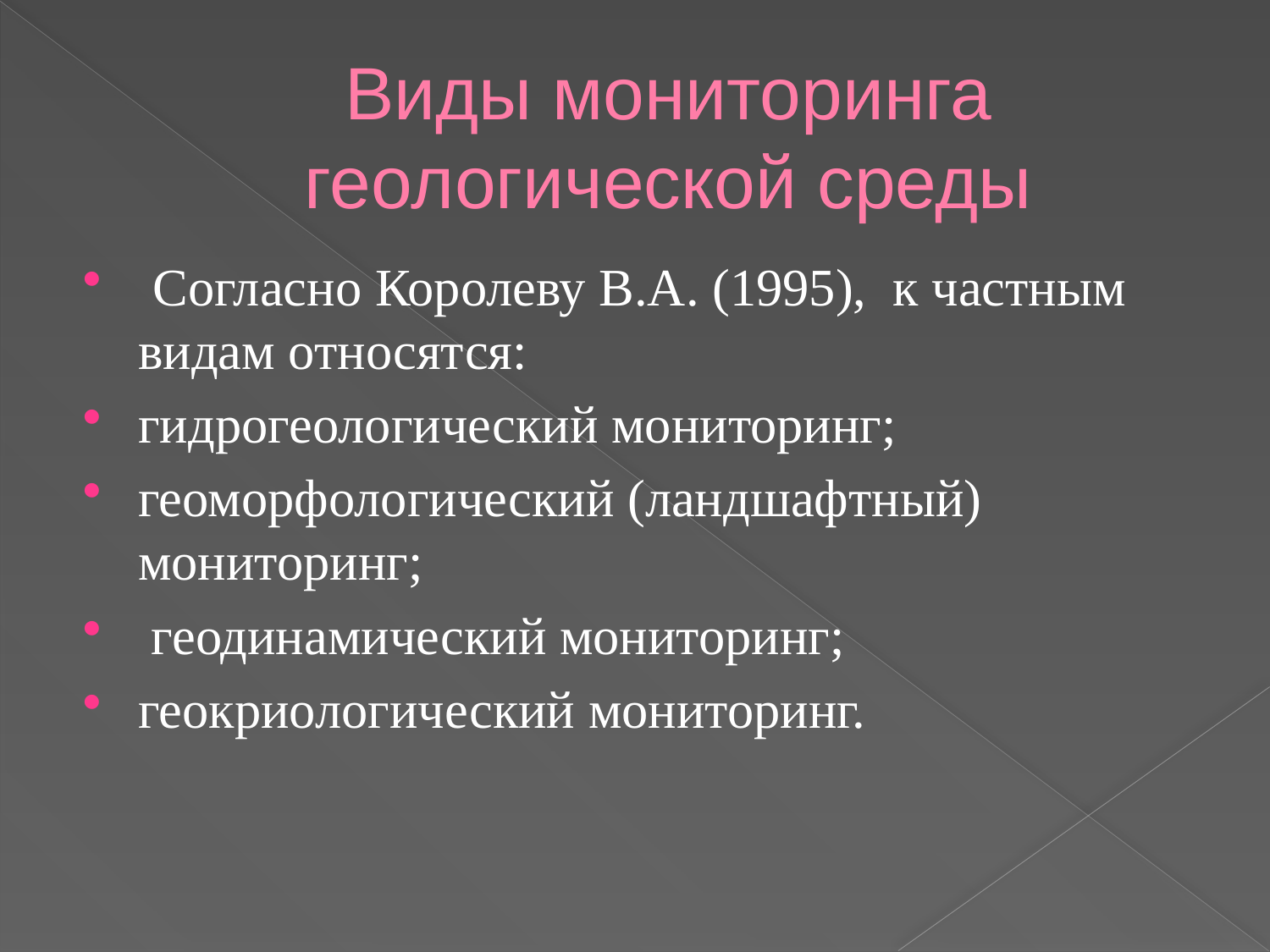

# Виды мониторинга геологической среды
 Согласно Королеву В.А. (1995),  к частным видам относятся:
гидрогеологический мониторинг;
геоморфологический (ландшафтный) мониторинг;
 геодинамический мониторинг;
геокриологический мониторинг.